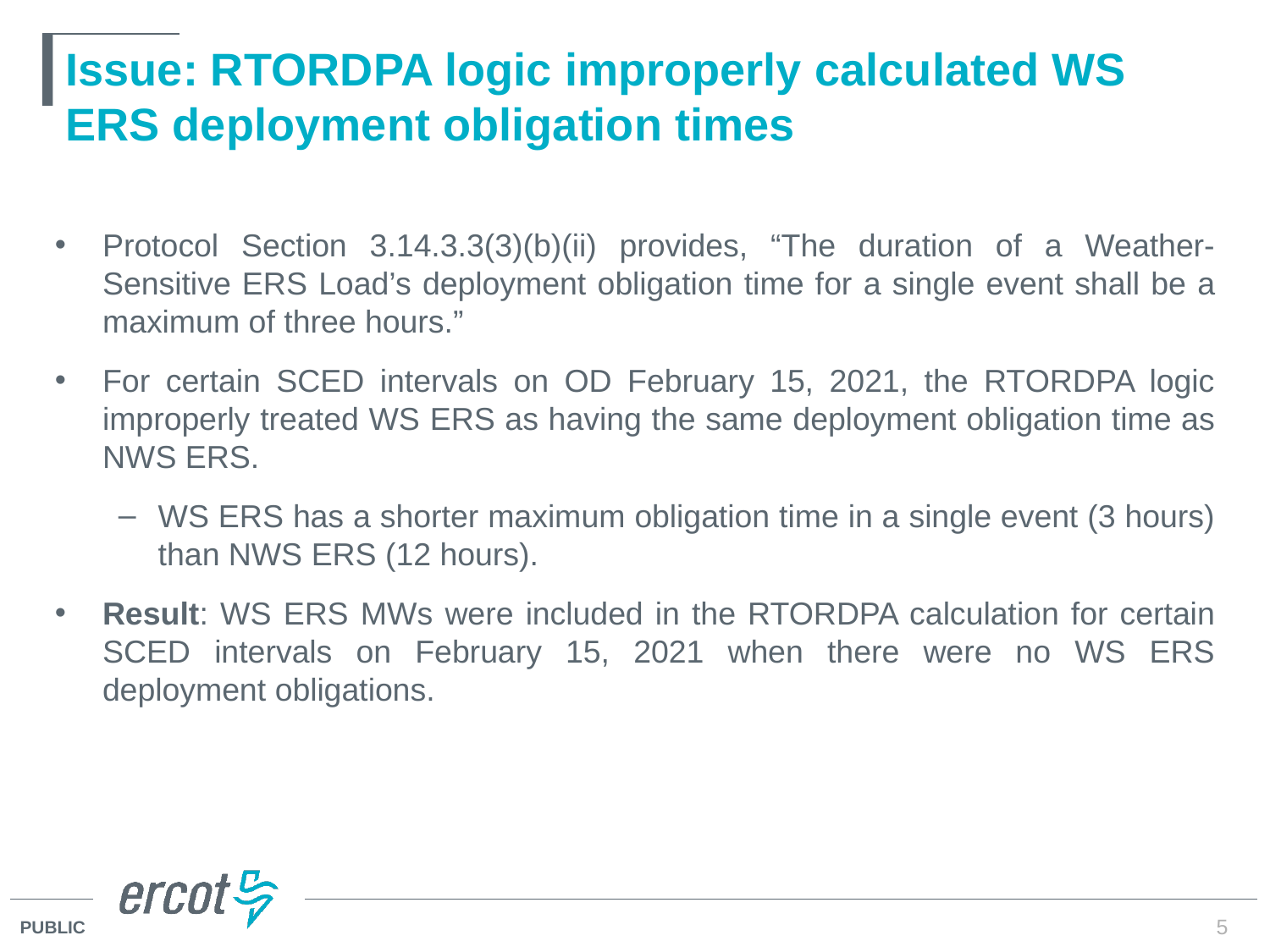

# Issue: RTORDPA logic improperly calculated WS ERS deployment obligation times
Protocol Section 3.14.3.3(3)(b)(ii) provides, “The duration of a Weather-Sensitive ERS Load’s deployment obligation time for a single event shall be a maximum of three hours.”
For certain SCED intervals on OD February 15, 2021, the RTORDPA logic improperly treated WS ERS as having the same deployment obligation time as NWS ERS.
WS ERS has a shorter maximum obligation time in a single event (3 hours) than NWS ERS (12 hours).
Result: WS ERS MWs were included in the RTORDPA calculation for certain SCED intervals on February 15, 2021 when there were no WS ERS deployment obligations.

5